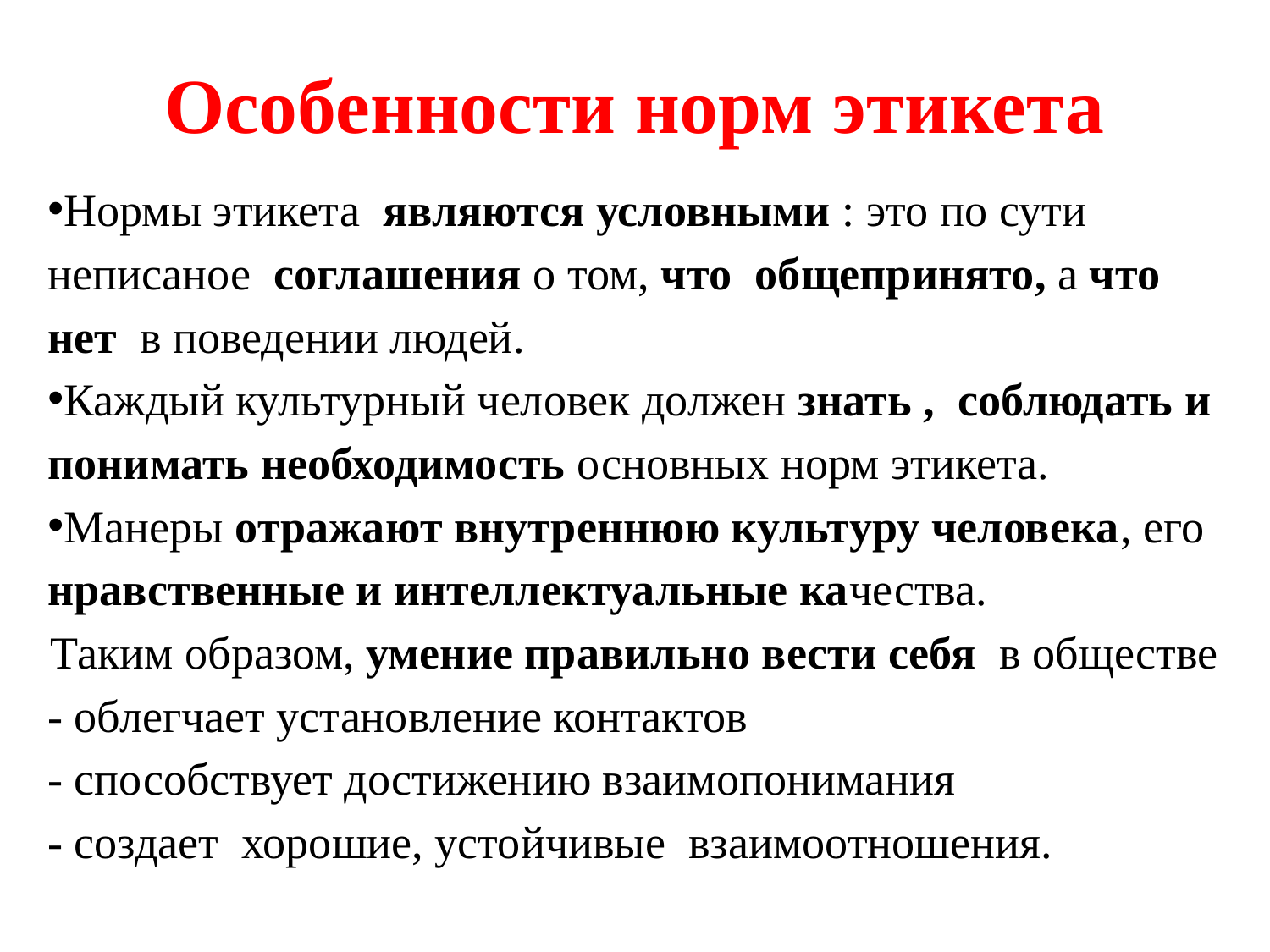

# Особенности норм этикета
Нормы этикета  являются условными : это по сути неписаное  соглашения о том, что  общепринято, а что нет  в поведении людей.
Каждый культурный человек должен знать ,  соблюдать и понимать необходимость основных норм этикета.
Манеры отражают внутреннюю культуру человека, его нравственные и интеллектуальные качества.
Таким образом, умение правильно вести себя  в обществе
- облегчает установление контактов
- способствует достижению взаимопонимания
- создает  хорошие, устойчивые  взаимоотношения.